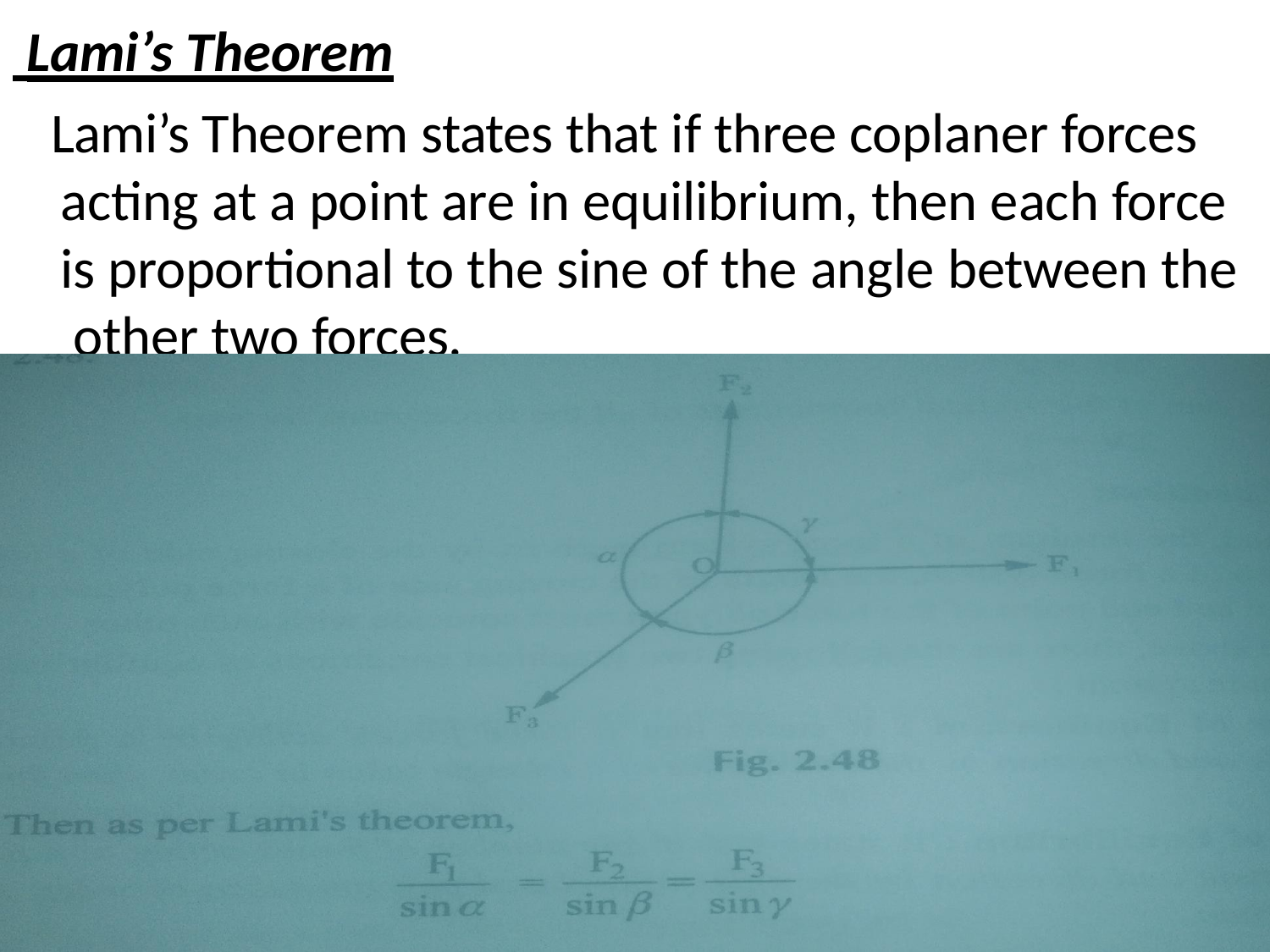

Lami’s Theorem
Lami’s Theorem states that if three coplaner forces  acting at a point are in equilibrium, then each force  is proportional to the sine of the angle between the  other two forces.